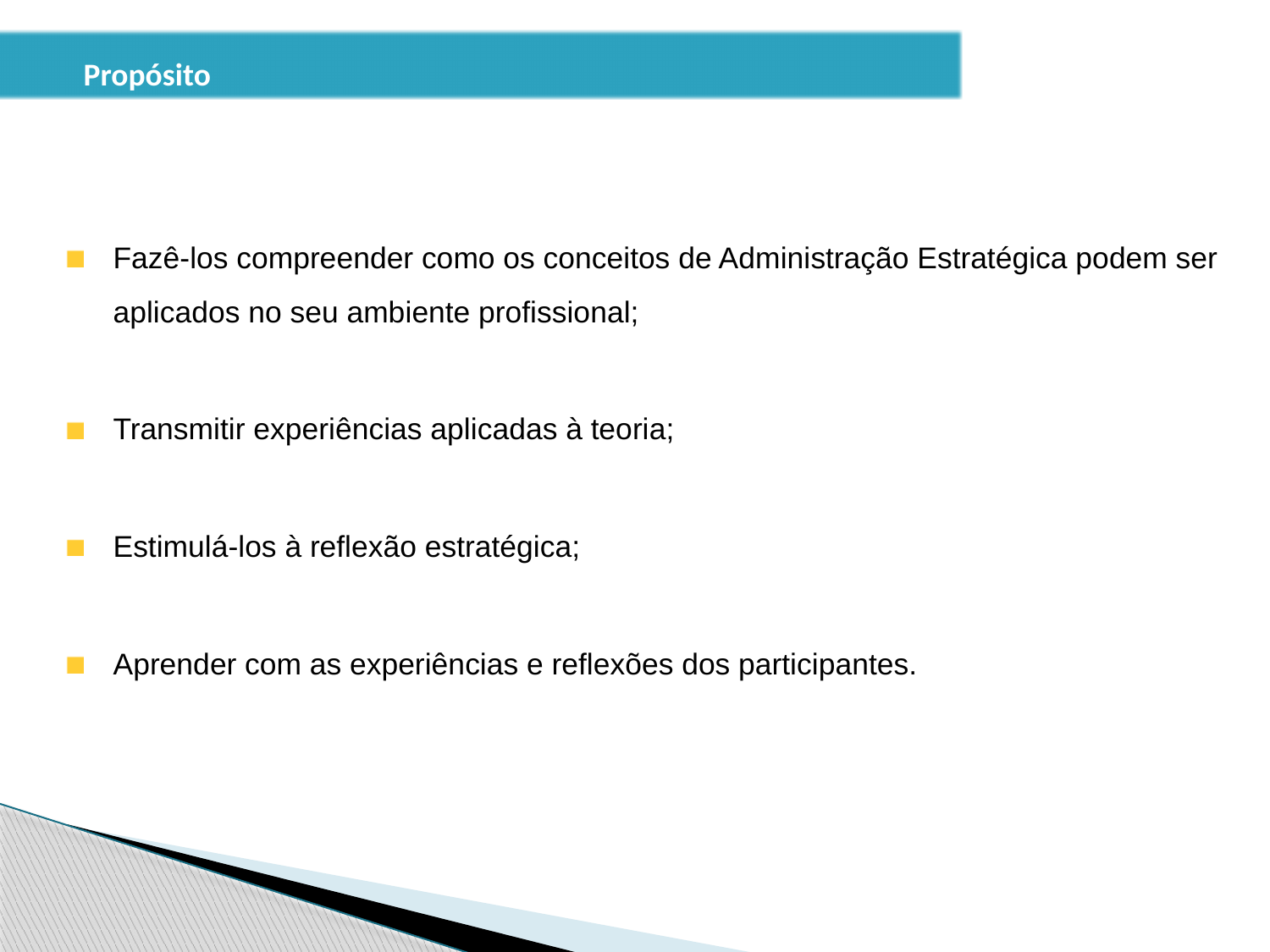

ÍNDICE

Propósito

Fazê-los compreender como os conceitos de Administração Estratégica podem ser aplicados no seu ambiente profissional;
Transmitir experiências aplicadas à teoria;
Estimulá-los à reflexão estratégica;
Aprender com as experiências e reflexões dos participantes.